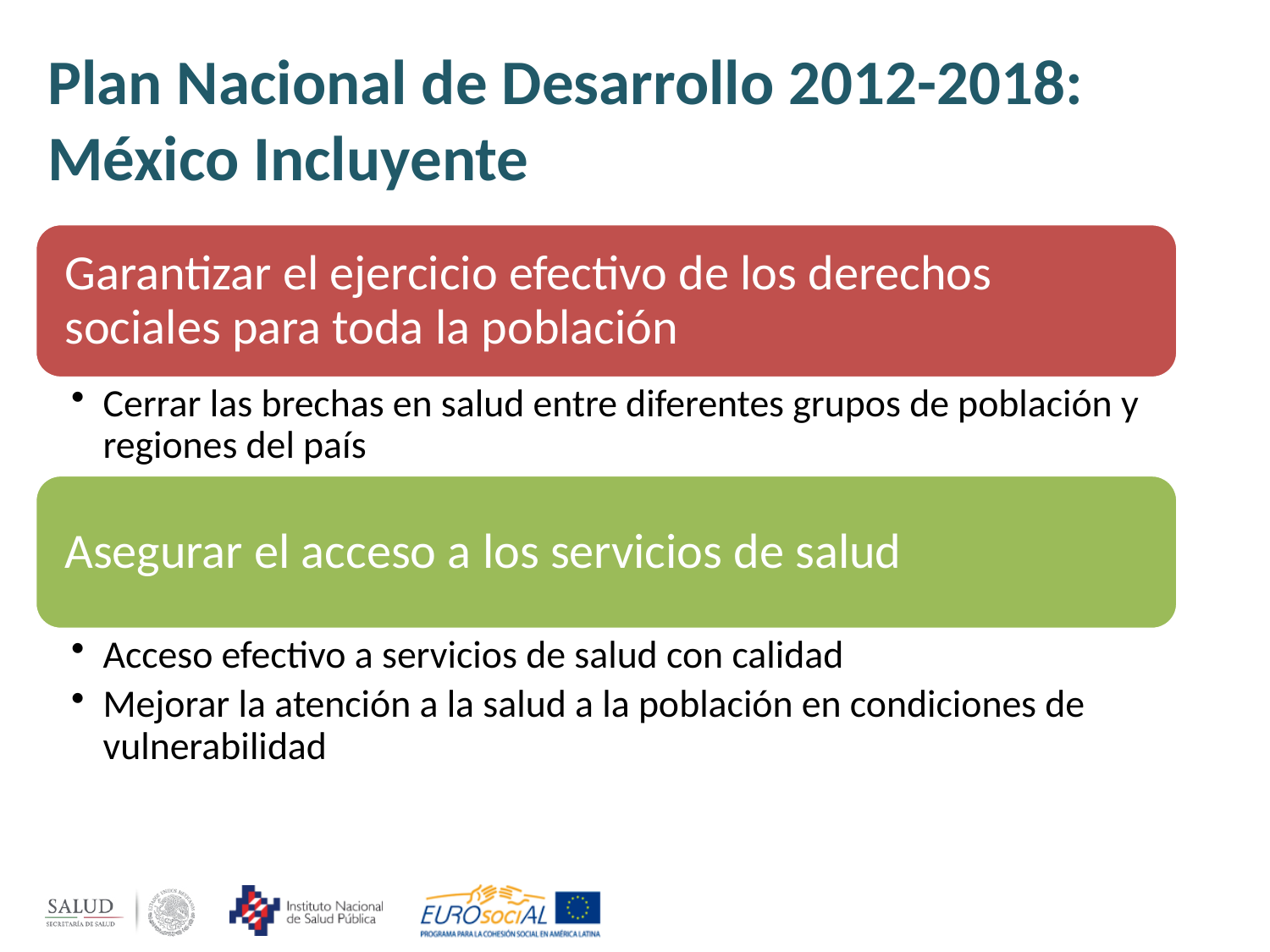

# Plan Nacional de Desarrollo 2012-2018: México Incluyente
Garantizar el ejercicio efectivo de los derechos sociales para toda la población
Cerrar las brechas en salud entre diferentes grupos de población y regiones del país
Asegurar el acceso a los servicios de salud
Acceso efectivo a servicios de salud con calidad
Mejorar la atención a la salud a la población en condiciones de vulnerabilidad